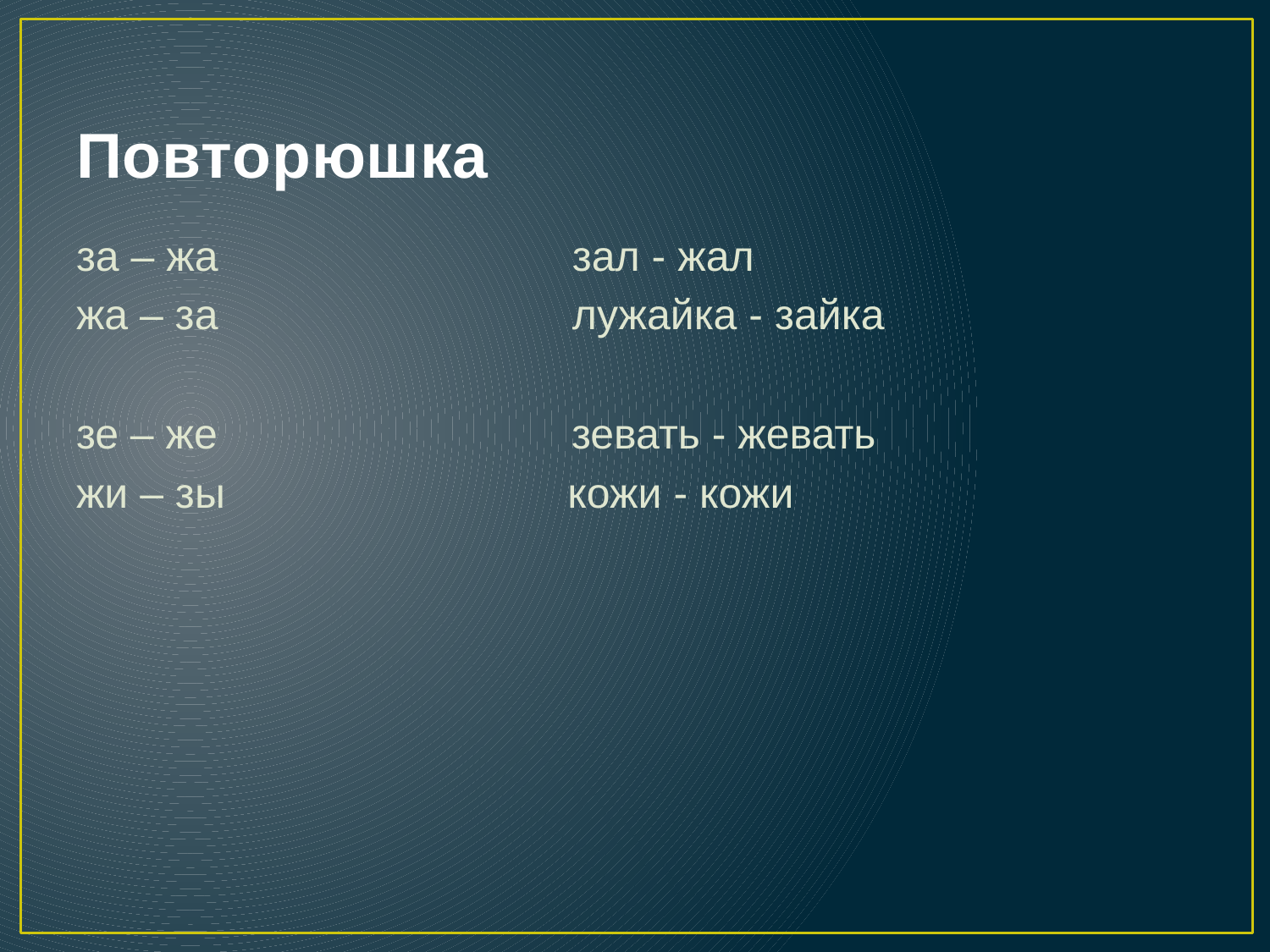

# Повторюшка
за – жа                              зал - жал
жа – за                              лужайка - зайка

зе – же                              зевать - жевать
жи – зы                             кожи - кожи